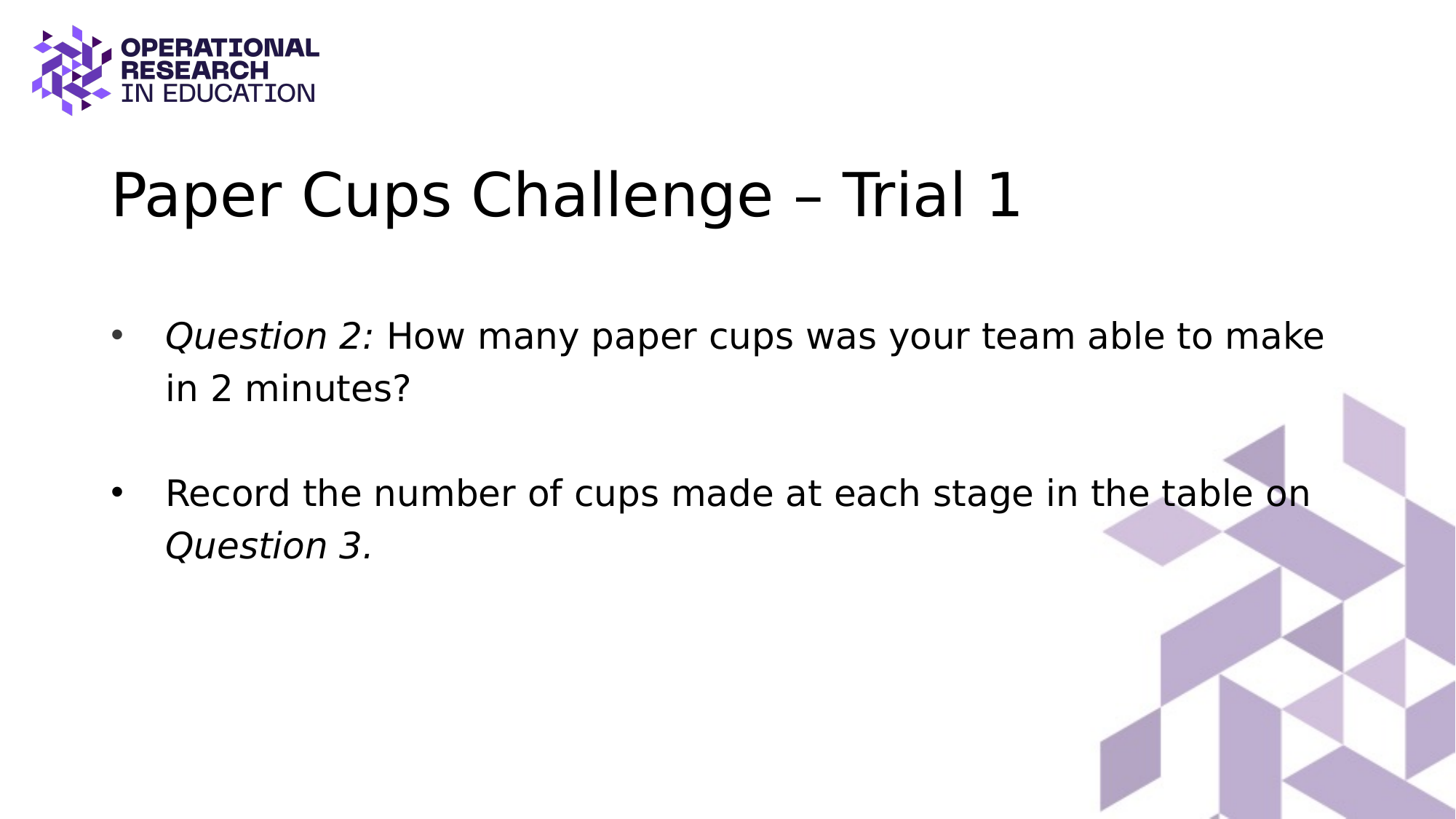

# Paper Cups Challenge – Trial 1
Question 2: How many paper cups was your team able to make in 2 minutes?

Record the number of cups made at each stage in the table on Question 3.